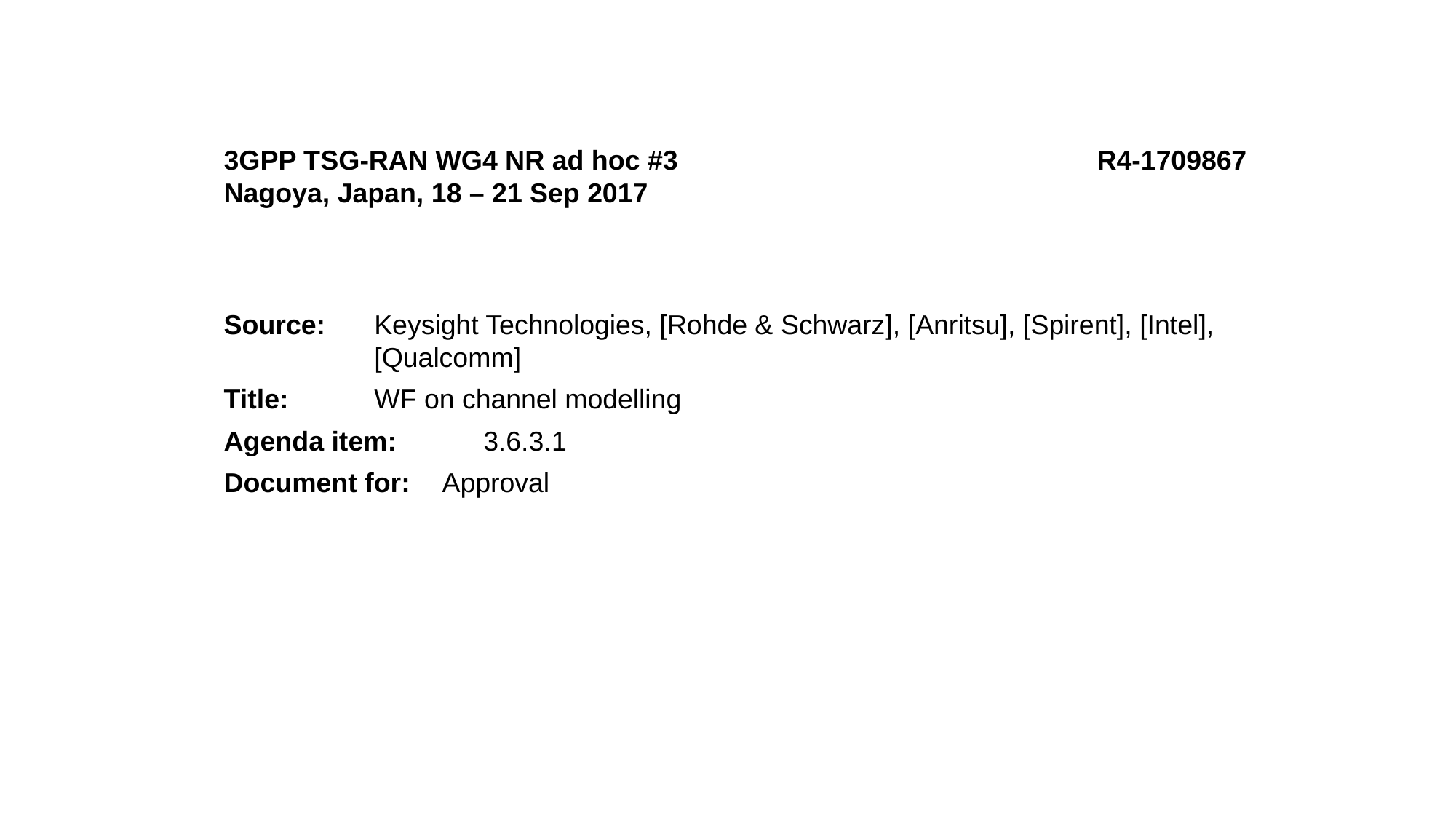

3GPP TSG-RAN WG4 NR ad hoc #3			R4-1709867
Nagoya, Japan, 18 – 21 Sep 2017
Source:	Keysight Technologies, [Rohde & Schwarz], [Anritsu], [Spirent], [Intel], [Qualcomm]
Title:	WF on channel modelling
Agenda item:	3.6.3.1
Document for:	Approval